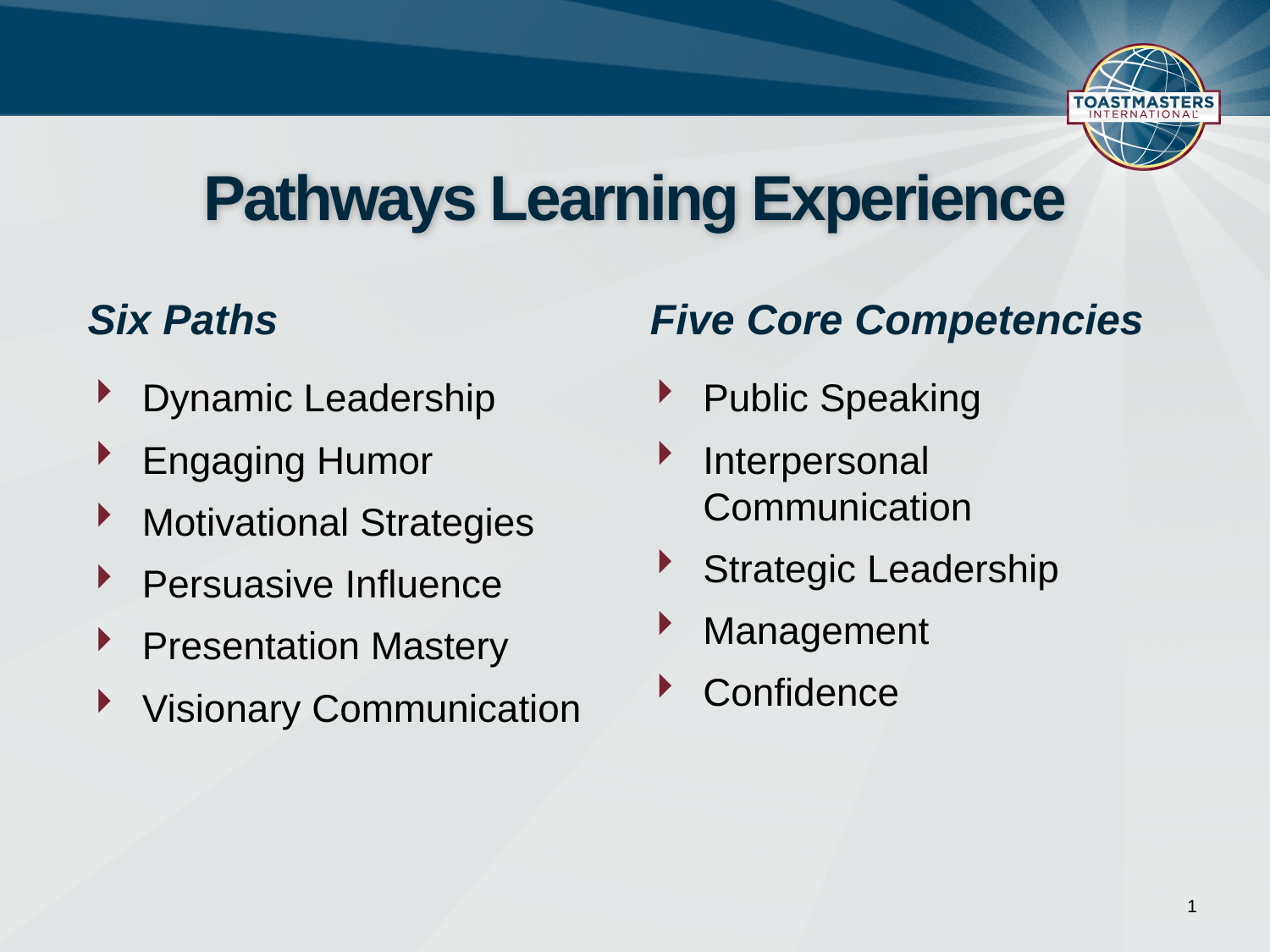

# Pathways Learning Experience
Six Paths
Five Core Competencies
Dynamic Leadership
Engaging Humor
Motivational Strategies
Persuasive Influence
Presentation Mastery
Visionary Communication
Public Speaking
Interpersonal Communication
Strategic Leadership
Management
Confidence
1